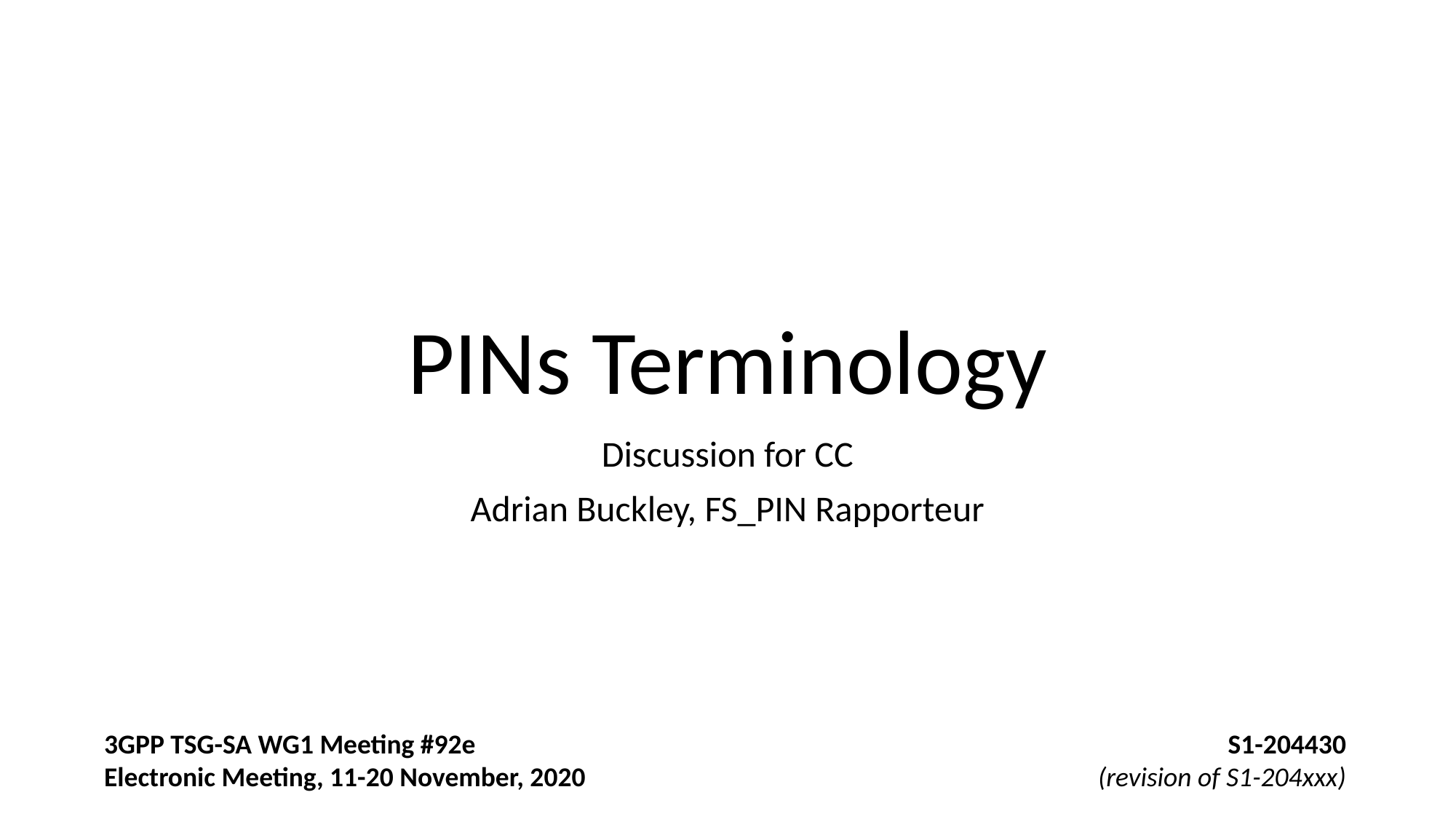

# PINs Terminology
Discussion for CC
Adrian Buckley, FS_PIN Rapporteur
3GPP TSG-SA WG1 Meeting #92e	S1-204430
Electronic Meeting, 11-20 November, 2020	(revision of S1-204xxx)